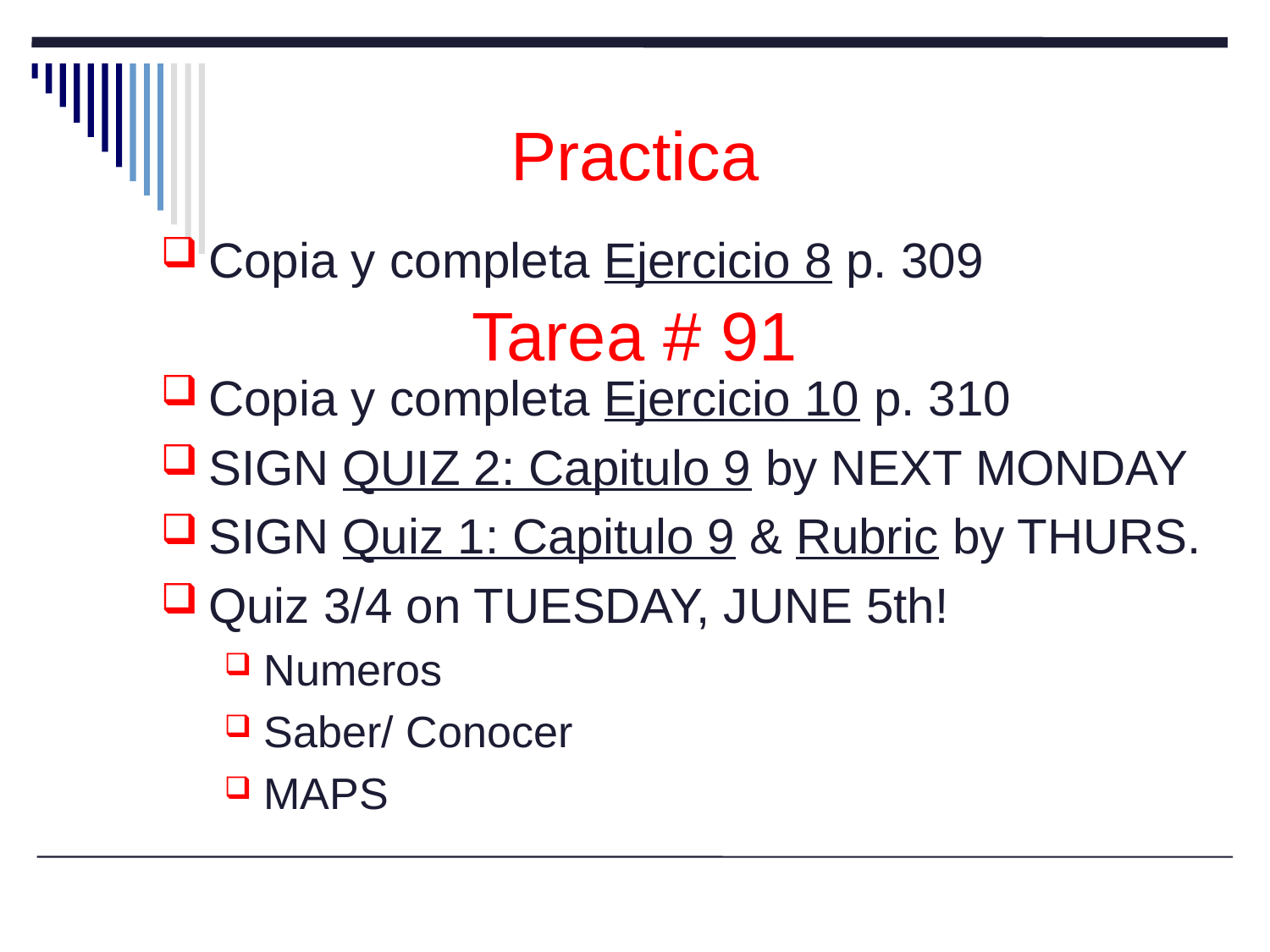

Practica
Copia y completa Ejercicio 8 p. 309

Copia y completa Ejercicio 10 p. 310
SIGN QUIZ 2: Capitulo 9 by NEXT MONDAY
SIGN Quiz 1: Capitulo 9 & Rubric by THURS.
Quiz 3/4 on TUESDAY, JUNE 5th!
Numeros
Saber/ Conocer
MAPS
# Tarea # 91